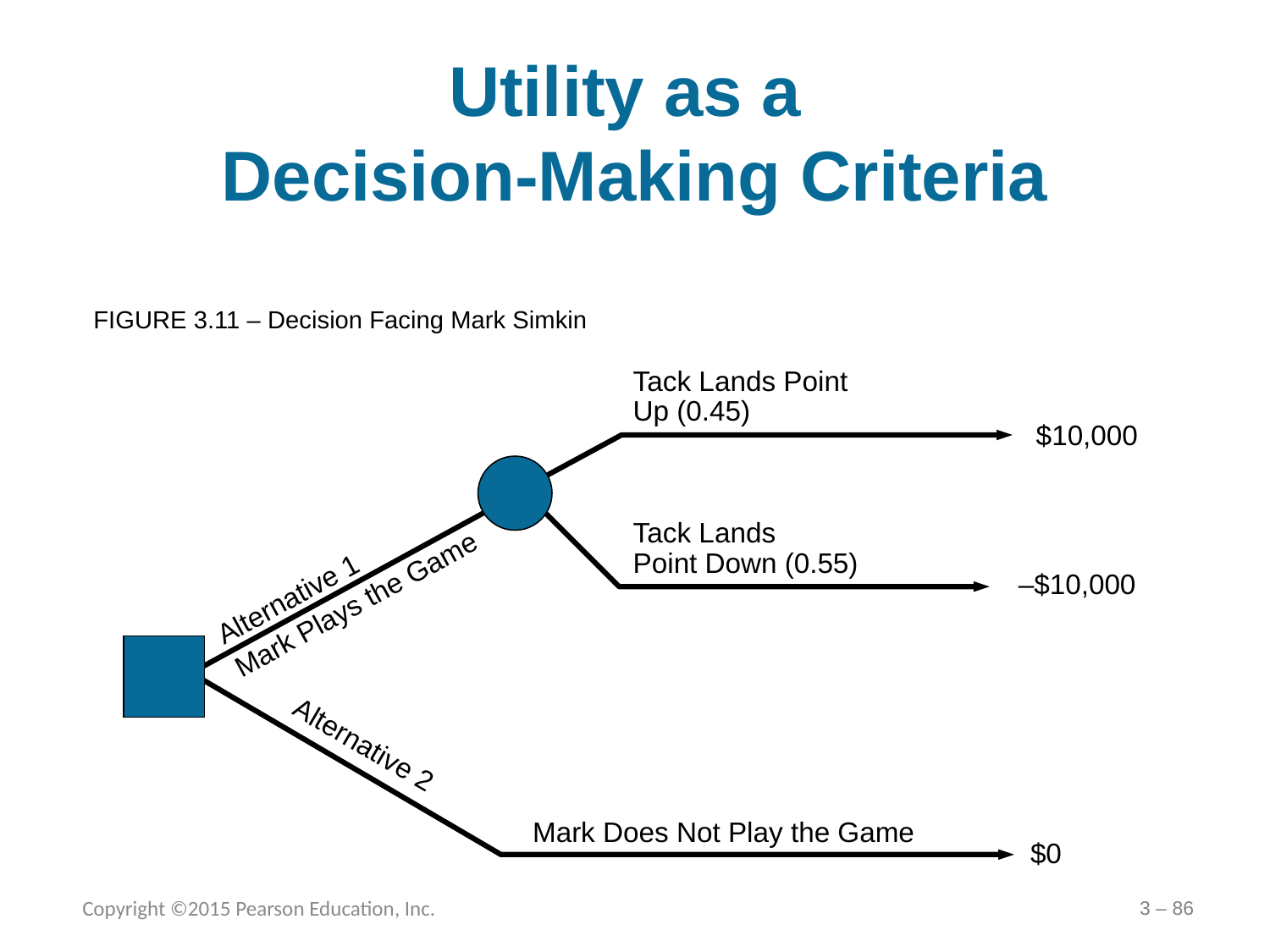

# Utility as a Decision-Making Criteria
FIGURE 3.11 – Decision Facing Mark Simkin
Tack Lands Point Up (0.45)
$10,000

Tack Lands
Point Down (0.55)
Alternative 1
Mark Plays the Game
–$10,000

Alternative 2
Mark Does Not Play the Game
$0
Copyright ©2015 Pearson Education, Inc.
3 – 86